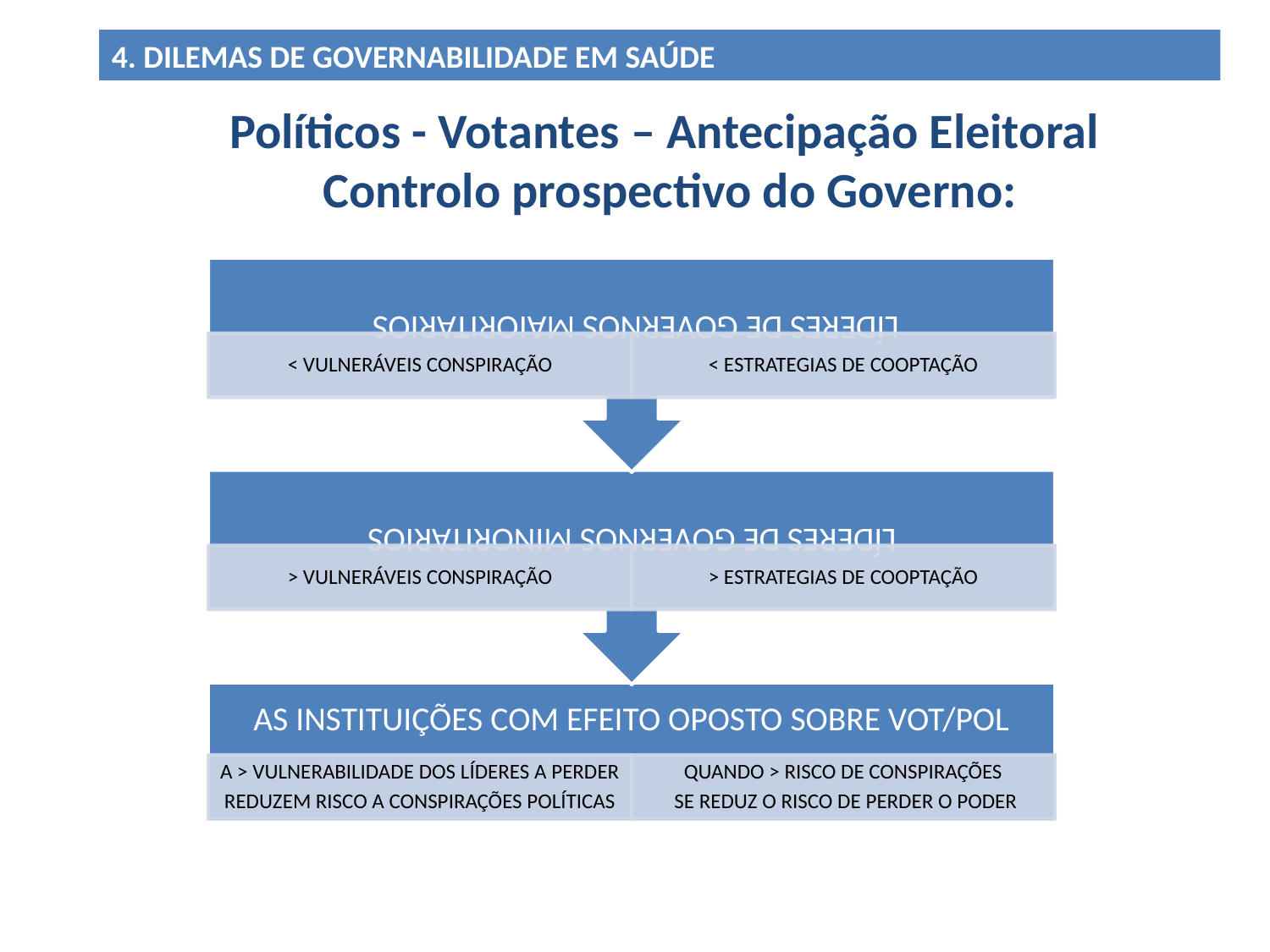

4. DILEMAS DE GOVERNABILIDADE EM SAÚDE

Políticos - Votantes – Antecipação Eleitoral
Controlo prospectivo do Governo:

AS INSTITUIÇÕES COM EFEITO OPOSTO SOBRE VOT/POL
A > VULNERABILIDADE DOS LÍDERES A PERDER
REDUZEM RISCO A CONSPIRAÇÕES POLÍTICAS
QUANDO > RISCO DE CONSPIRAÇÕES
 SE REDUZ O RISCO DE PERDER O PODER
LÍDERES DE GOVERNOS MINORITARIOS
> VULNERÁVEIS CONSPIRAÇÃO
> ESTRATEGIAS DE COOPTAÇÃO
LÍDERES DE GOVERNOS MAIORITARIOS
< VULNERÁVEIS CONSPIRAÇÃO
< ESTRATEGIAS DE COOPTAÇÃO